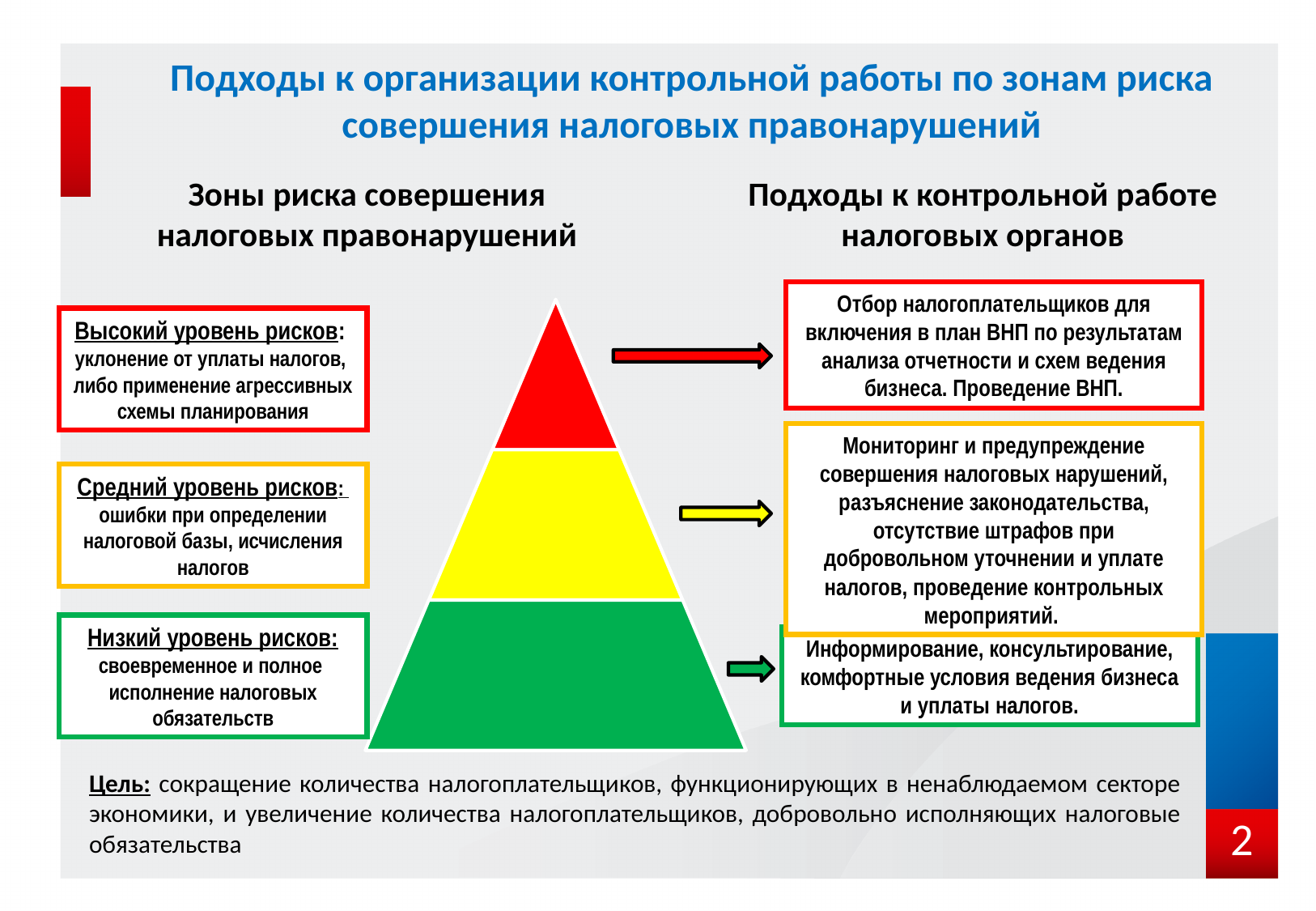

# Подходы к организации контрольной работы по зонам риска совершения налоговых правонарушений
Зоны риска совершения налоговых правонарушений
Подходы к контрольной работе налоговых органов
Отбор налогоплательщиков для включения в план ВНП по результатам анализа отчетности и схем ведения бизнеса. Проведение ВНП.

Высокий уровень рисков:
уклонение от уплаты налогов,  либо применение агрессивных схемы планирования

Мониторинг и предупреждение совершения налоговых нарушений, разъяснение законодательства, отсутствие штрафов при добровольном уточнении и уплате налогов, проведение контрольных мероприятий.
Средний уровень рисков:
ошибки при определении налоговой базы, исчисления налогов

Низкий уровень рисков:
своевременное и полное  исполнение налоговых обязательств
Информирование, консультирование, комфортные условия ведения бизнеса и уплаты налогов.

Цель: сокращение количества налогоплательщиков, функционирующих в ненаблюдаемом секторе экономики, и увеличение количества налогоплательщиков, добровольно исполняющих налоговые обязательства
2